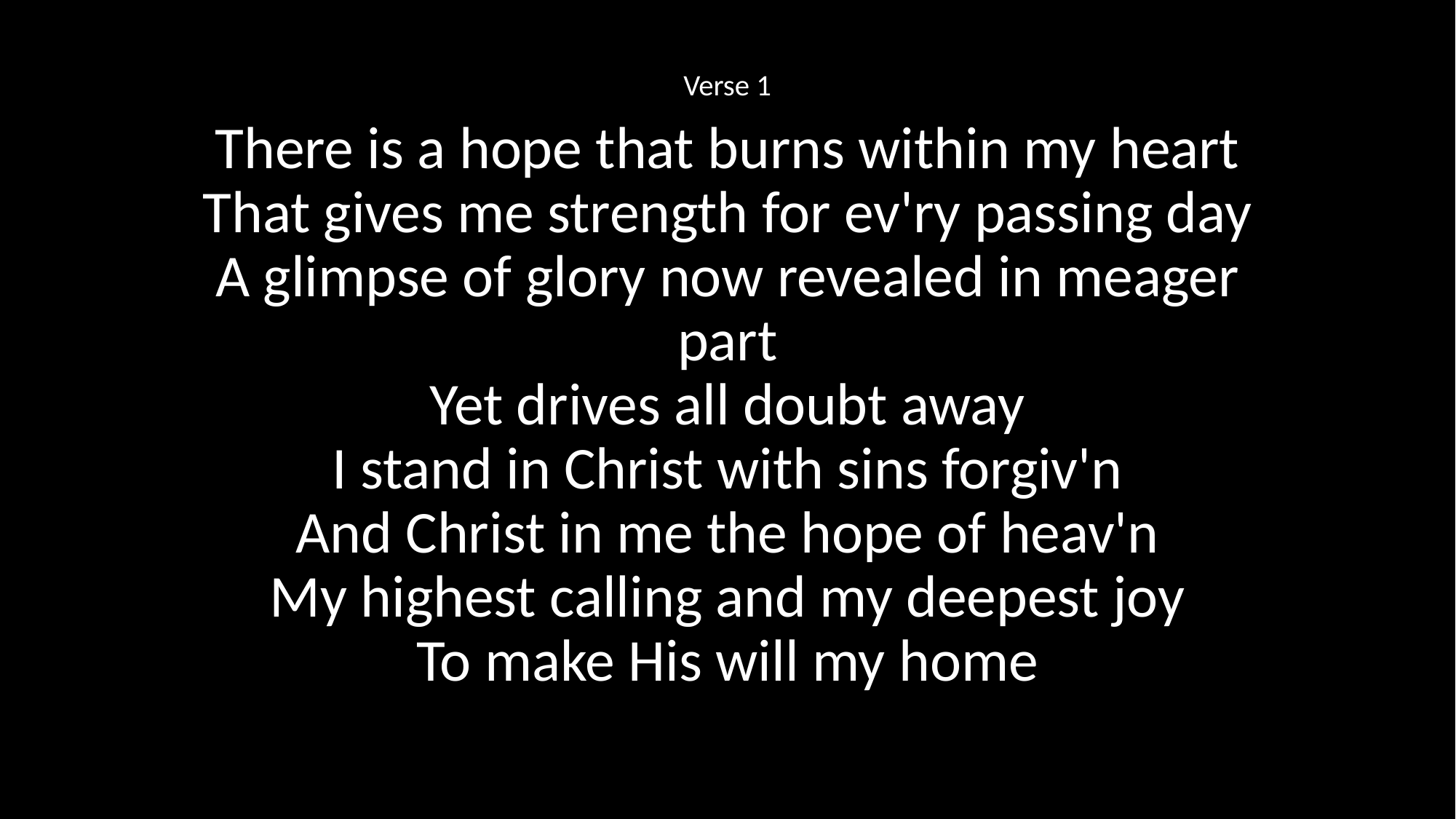

Verse 1
There is a hope that burns within my heart
That gives me strength for ev'ry passing day
A glimpse of glory now revealed in meager part
Yet drives all doubt away
I stand in Christ with sins forgiv'n
And Christ in me the hope of heav'n
My highest calling and my deepest joy
To make His will my home